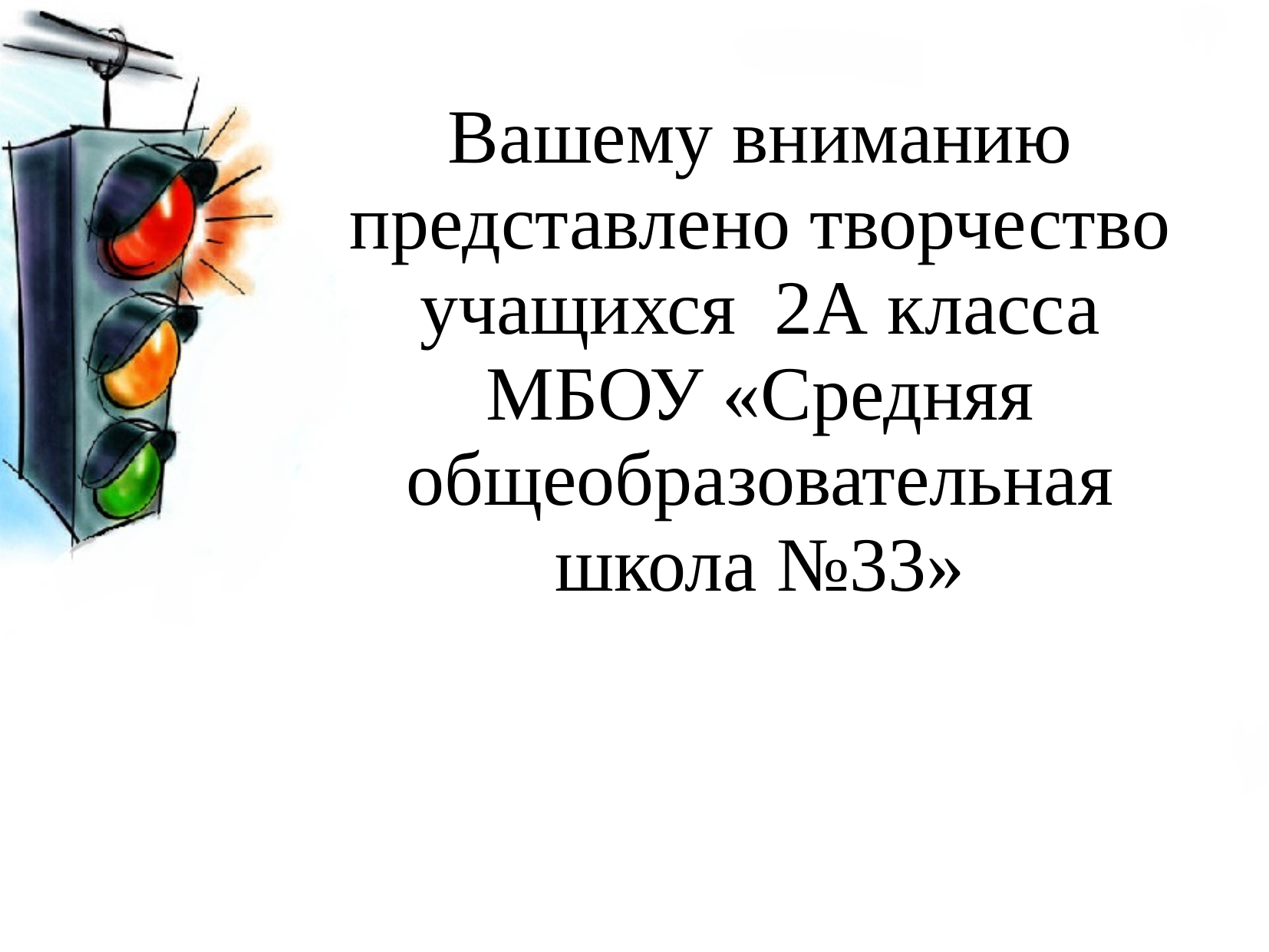

Вашему вниманию представлено творчество учащихся  2А класса МБОУ «Средняя общеобразовательная школа №33»
Вашему вниманию представлено творчество учащихся  2А класса МБВашему вниманию представлено творчество учащихся  2А класса МБОУ «Средняя общеобразовательная школа №33»ОУ «Средняя общеобразовательная школа №33»